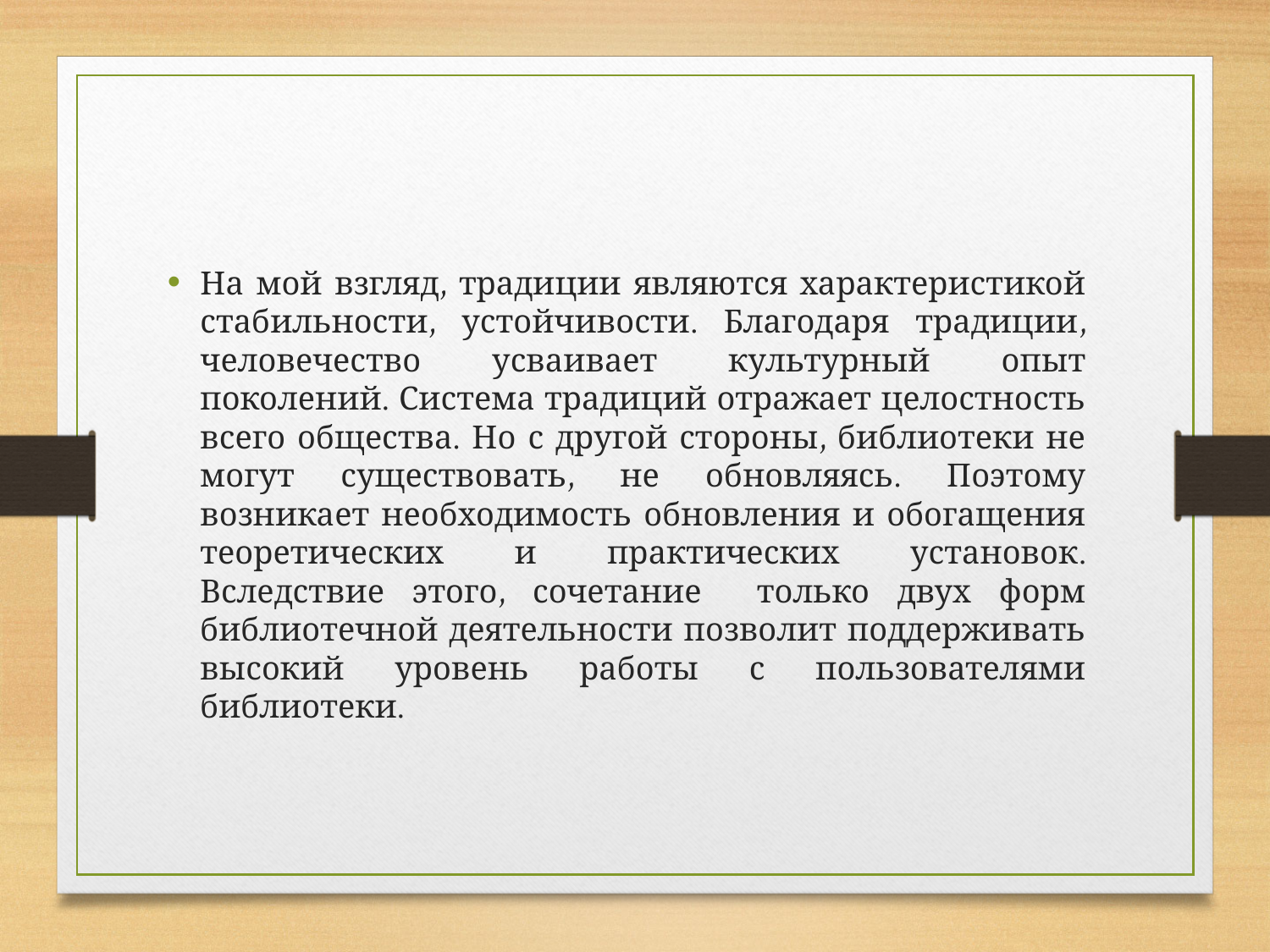

На мой взгляд, традиции являются характеристикой стабильности, устойчивости. Благодаря традиции, человечество усваивает культурный опыт поколений. Система традиций отражает целостность всего общества. Но с другой стороны, библиотеки не могут существовать, не обновляясь. Поэтому возникает необходимость обновления и обогащения теоретических и практических установок. Вследствие этого, сочетание  только двух форм библиотечной деятельности позволит поддерживать высокий уровень работы с пользователями библиотеки.